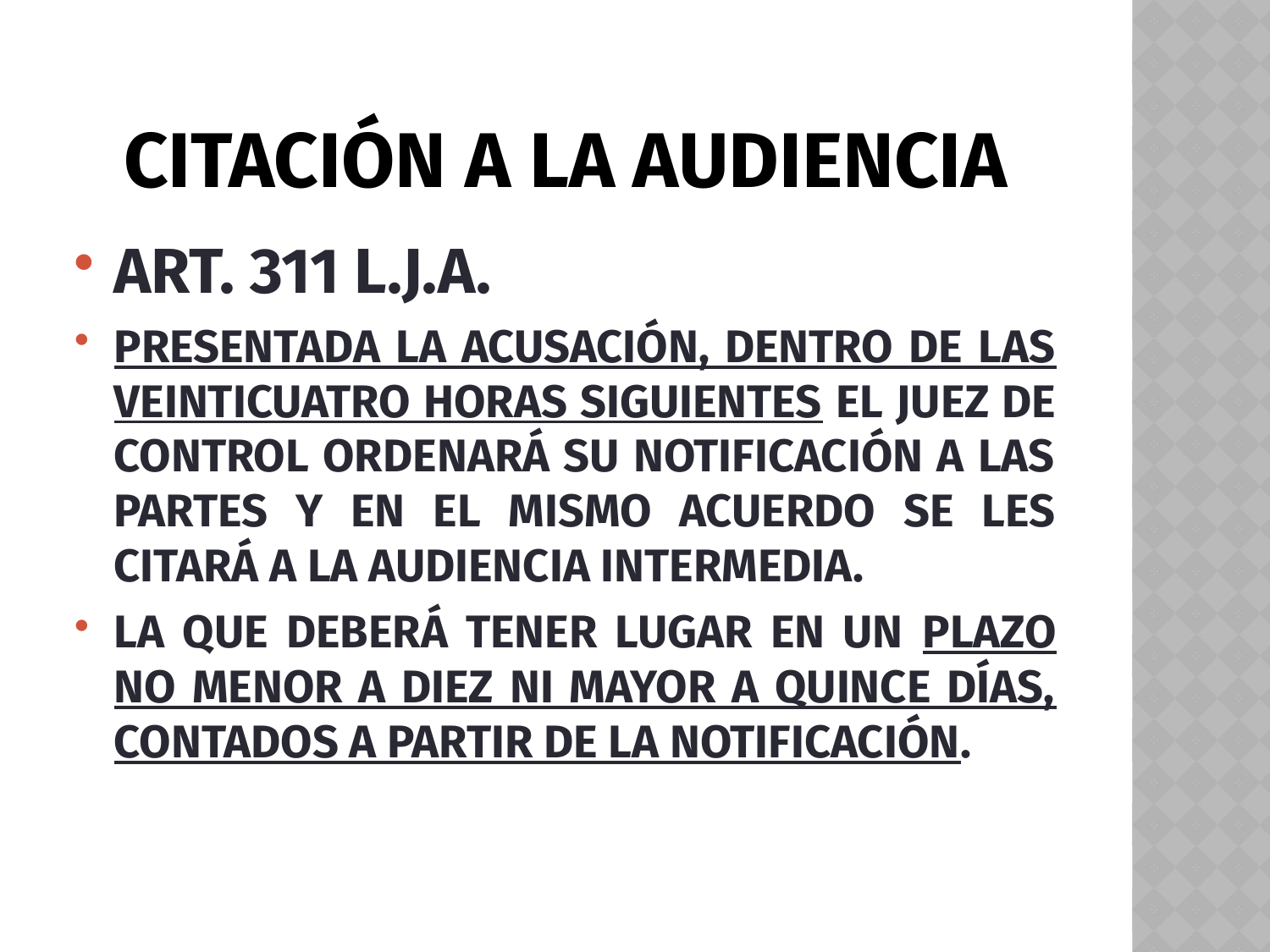

# CITACIÓN A LA AUDIENCIA
ART. 311 L.J.A.
PRESENTADA LA ACUSACIÓN, DENTRO DE LAS VEINTICUATRO HORAS SIGUIENTES EL JUEZ DE CONTROL ORDENARÁ SU NOTIFICACIÓN A LAS PARTES Y EN EL MISMO ACUERDO SE LES CITARÁ A LA AUDIENCIA INTERMEDIA.
LA QUE DEBERÁ TENER LUGAR EN UN PLAZO NO MENOR A DIEZ NI MAYOR A QUINCE DÍAS, CONTADOS A PARTIR DE LA NOTIFICACIÓN.